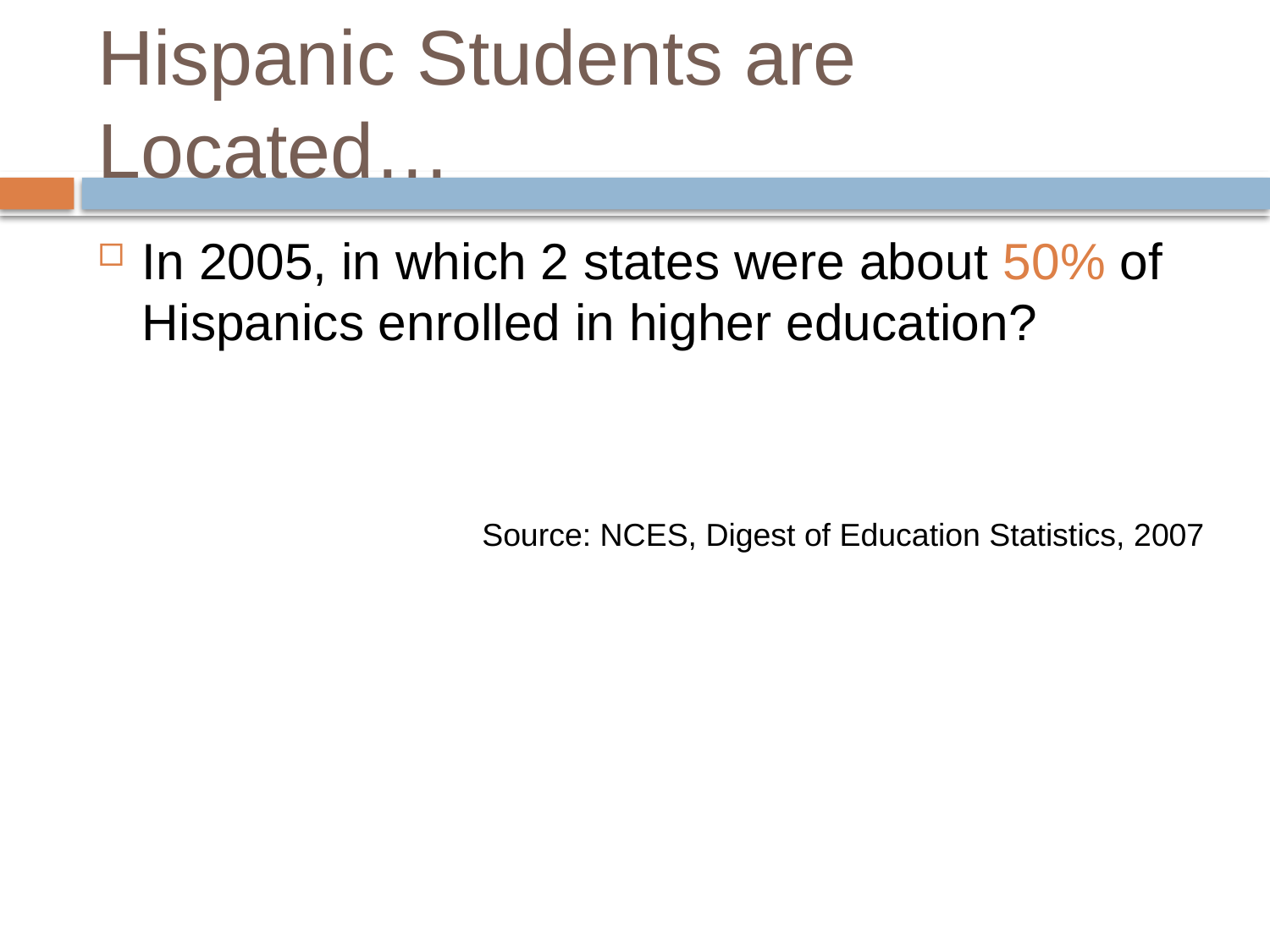

# Hispanic Students are Located…
In 2005, in which 2 states were about 50% of Hispanics enrolled in higher education?

Source: NCES, Digest of Education Statistics, 2007